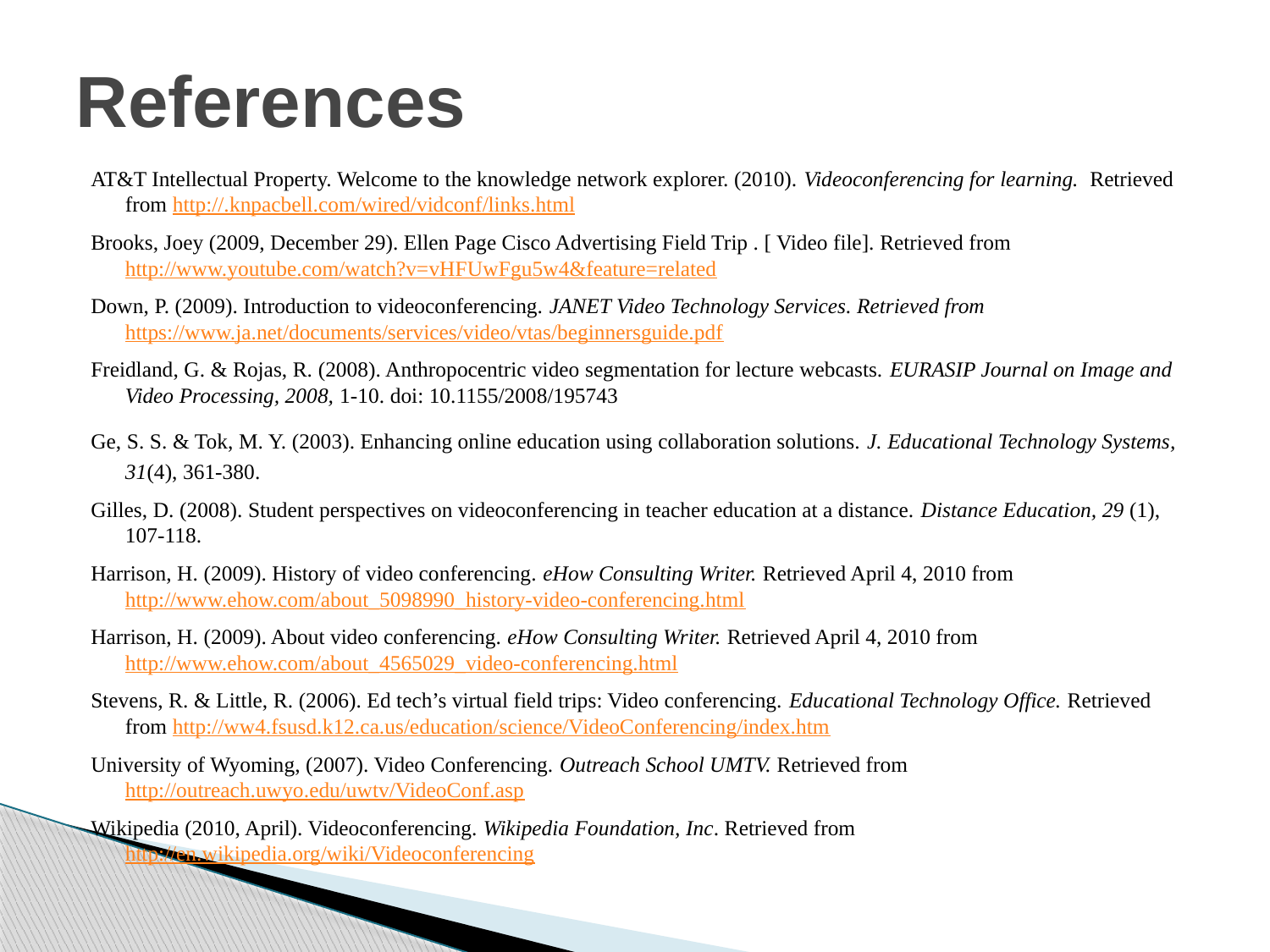

# References
AT&T Intellectual Property. Welcome to the knowledge network explorer. (2010). Videoconferencing for learning.  Retrieved from http://.knpacbell.com/wired/vidconf/links.html
Brooks, Joey (2009, December 29). Ellen Page Cisco Advertising Field Trip . [ Video file]. Retrieved from http://www.youtube.com/watch?v=vHFUwFgu5w4&feature=related
Down, P. (2009). Introduction to videoconferencing. JANET Video Technology Services. Retrieved from https://www.ja.net/documents/services/video/vtas/beginnersguide.pdf
Freidland, G. & Rojas, R. (2008). Anthropocentric video segmentation for lecture webcasts. EURASIP Journal on Image and Video Processing, 2008, 1-10. doi: 10.1155/2008/195743
Ge, S. S. & Tok, M. Y. (2003). Enhancing online education using collaboration solutions. J. Educational Technology Systems, 31(4), 361-380.
Gilles, D. (2008). Student perspectives on videoconferencing in teacher education at a distance. Distance Education, 29 (1), 107-118.
Harrison, H. (2009). History of video conferencing. eHow Consulting Writer. Retrieved April 4, 2010 from http://www.ehow.com/about_5098990_history-video-conferencing.html
Harrison, H. (2009). About video conferencing. eHow Consulting Writer. Retrieved April 4, 2010 from http://www.ehow.com/about_4565029_video-conferencing.html
Stevens, R. & Little, R. (2006). Ed tech’s virtual field trips: Video conferencing. Educational Technology Office. Retrieved from http://ww4.fsusd.k12.ca.us/education/science/VideoConferencing/index.htm
University of Wyoming, (2007). Video Conferencing. Outreach School UMTV. Retrieved from http://outreach.uwyo.edu/uwtv/VideoConf.asp
Wikipedia (2010, April). Videoconferencing. Wikipedia Foundation, Inc. Retrieved from http://en.wikipedia.org/wiki/Videoconferencing